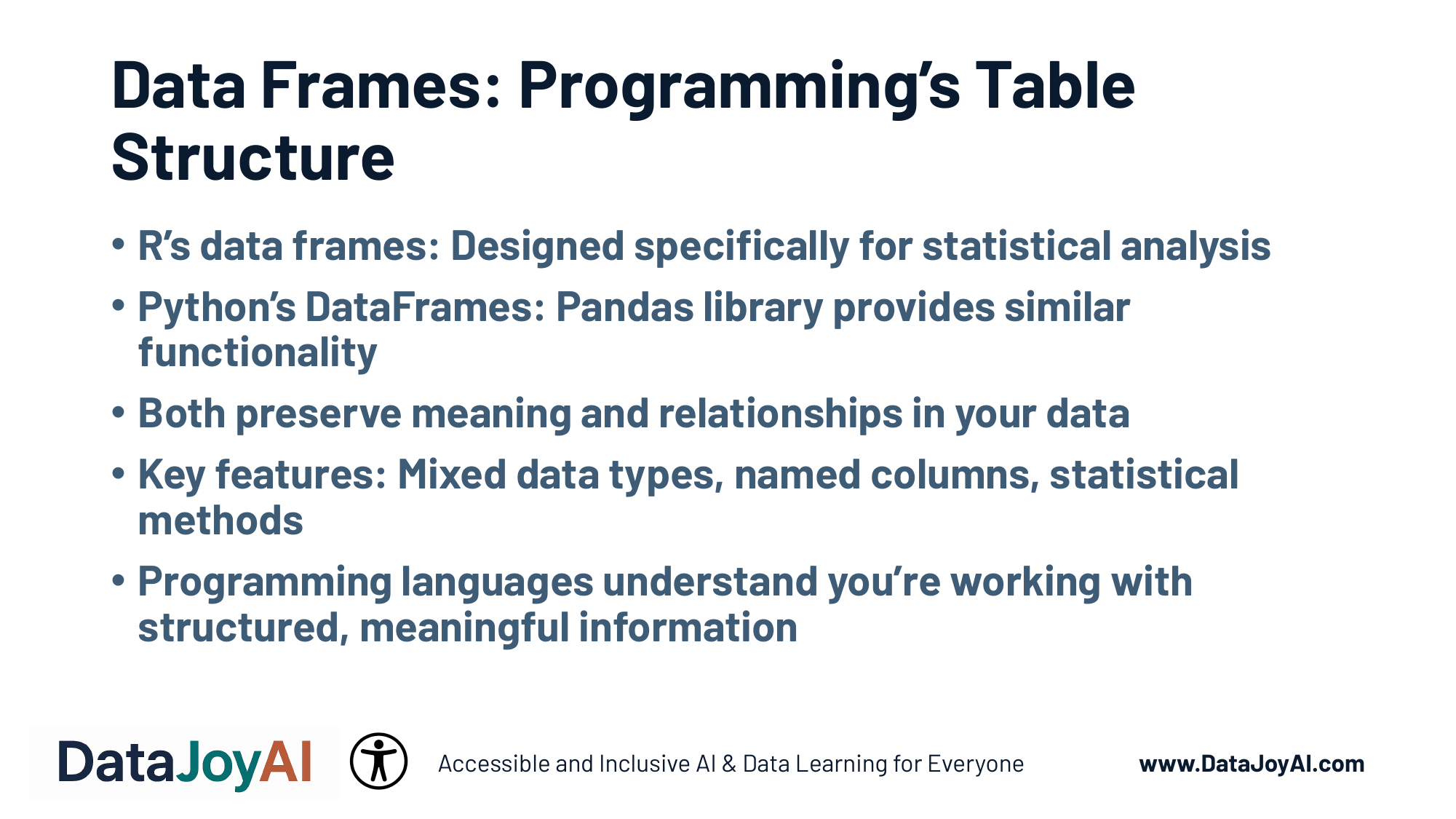

# Data Frames: Programming’s Table Structure
R’s data frames: Designed specifically for statistical analysis
Python’s DataFrames: Pandas library provides similar functionality
Both preserve meaning and relationships in your data
Key features: Mixed data types, named columns, statistical methods
Programming languages understand you’re working with structured, meaningful information